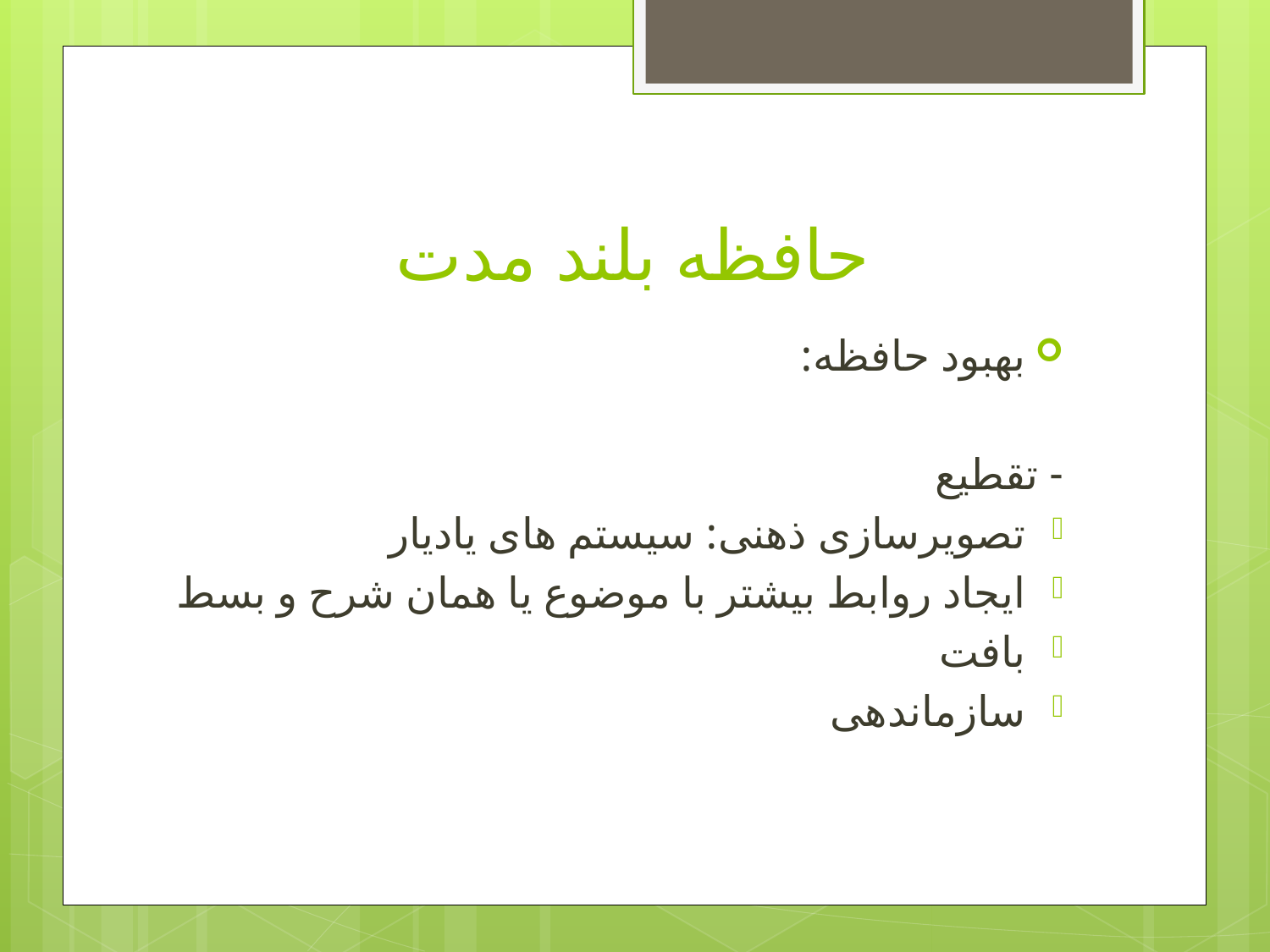

# حافظه بلند مدت
بهبود حافظه:

- تقطیع
تصویرسازی ذهنی: سیستم های یادیار
ایجاد روابط بیشتر با موضوع یا همان شرح و بسط
بافت
سازماندهی